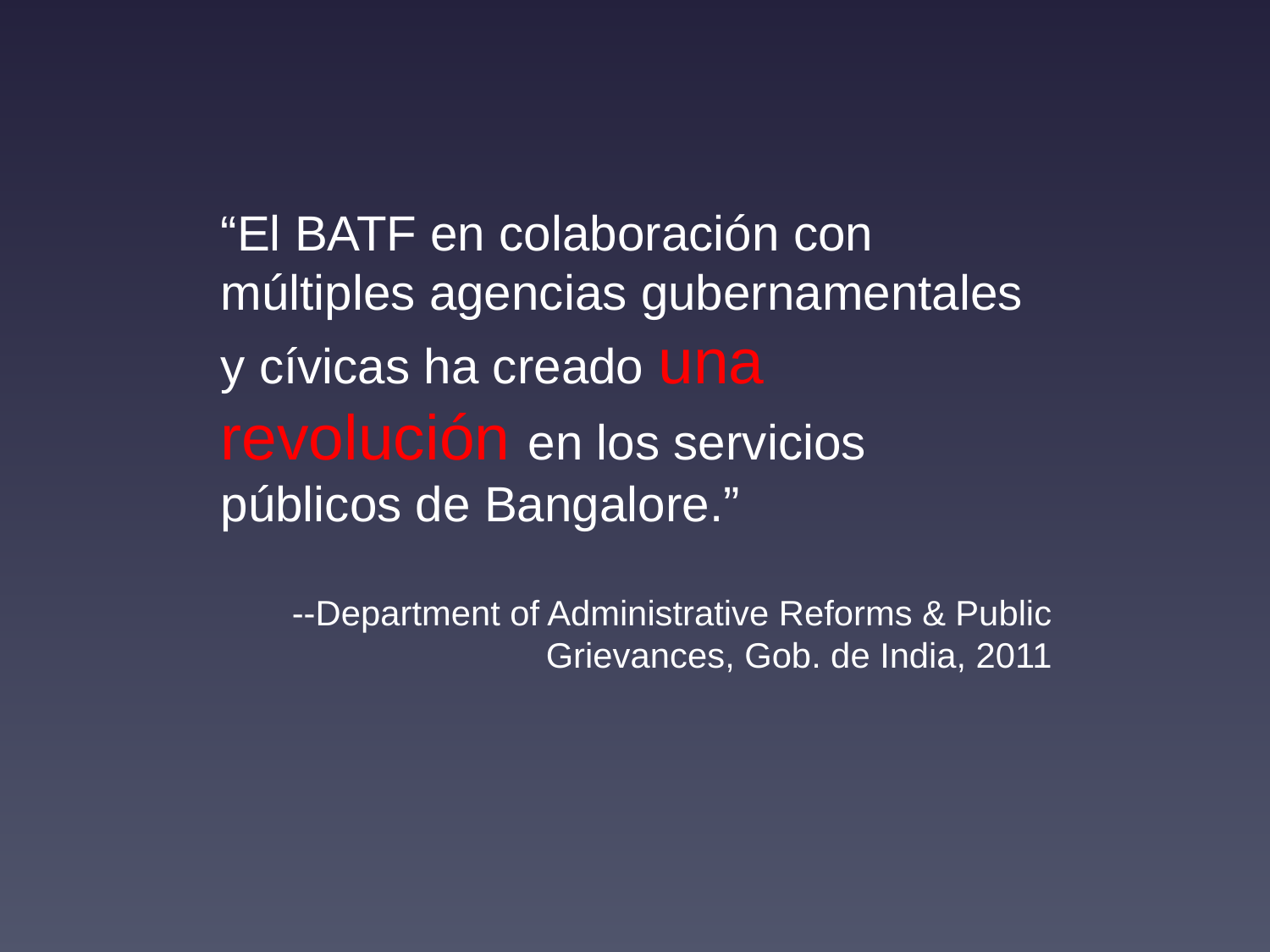

“El BATF en colaboración con múltiples agencias gubernamentales y cívicas ha creado una revolución en los servicios públicos de Bangalore.”

--Department of Administrative Reforms & Public Grievances, Gob. de India, 2011